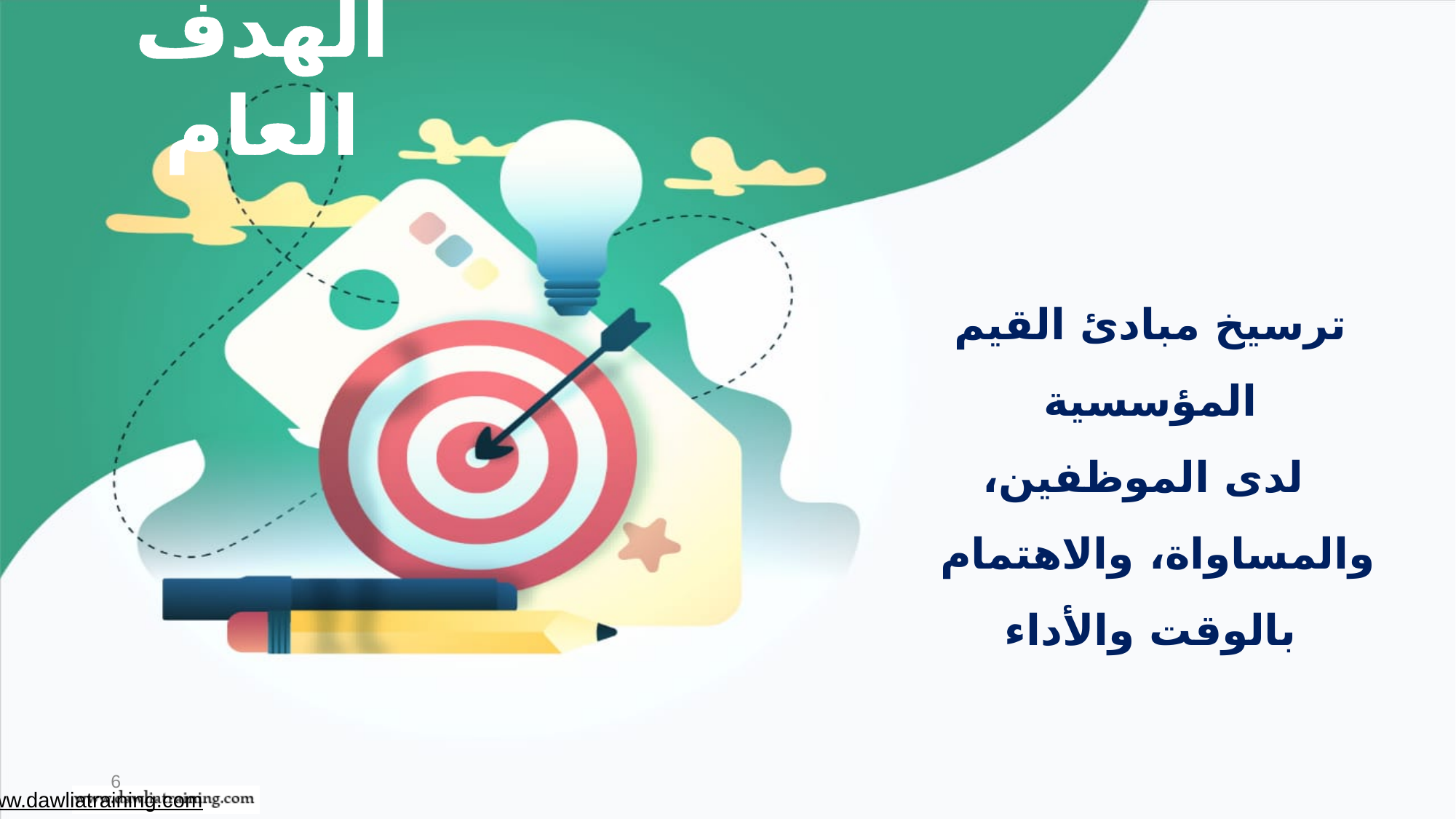

الهدف العام
ترسيخ مبادئ القيم المؤسسية
 لدى الموظفين، والمساواة، والاهتمام
بالوقت والأداء
6
www.dawliatraining.com